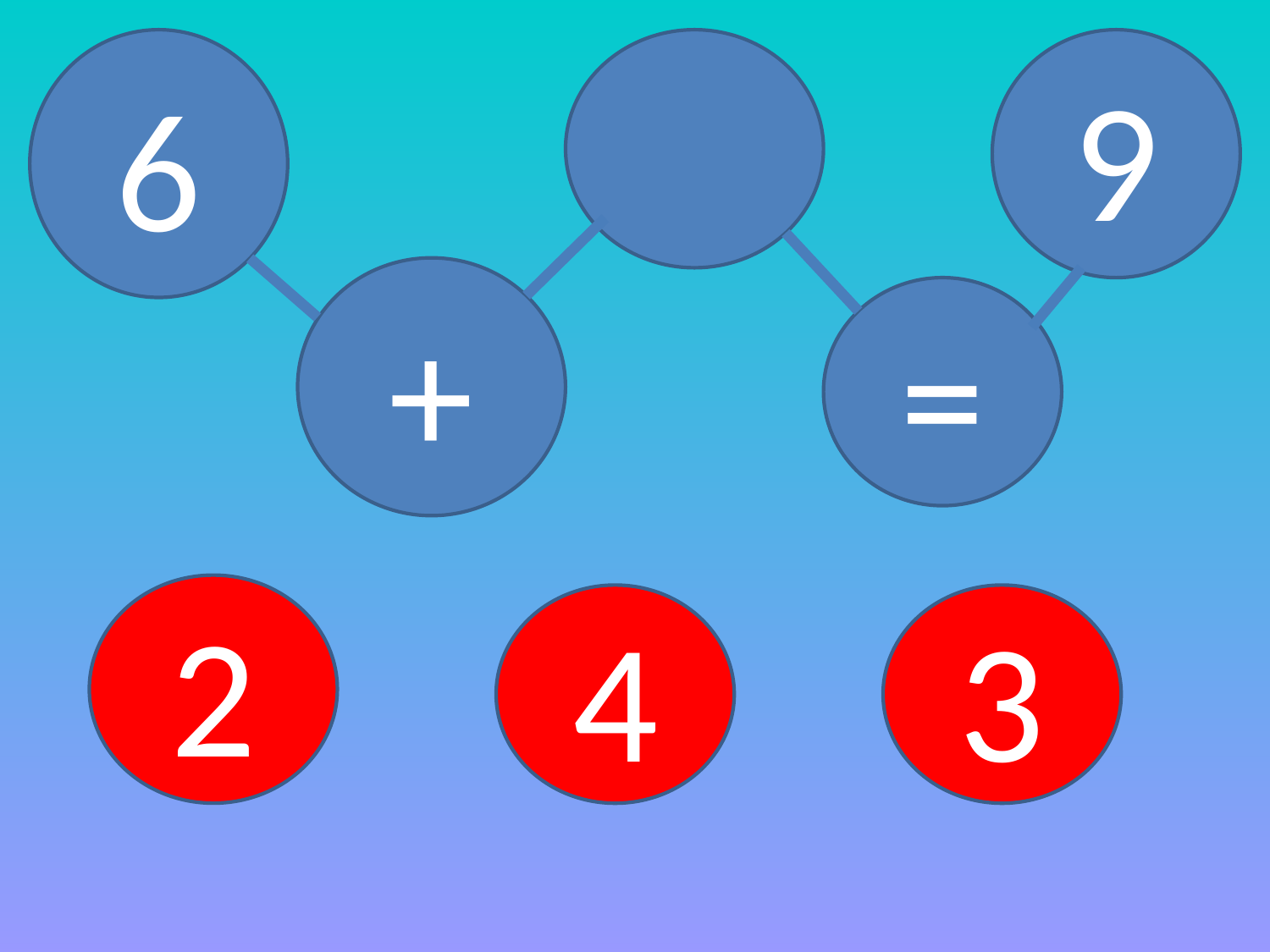

6

9
+
=
2
4
3